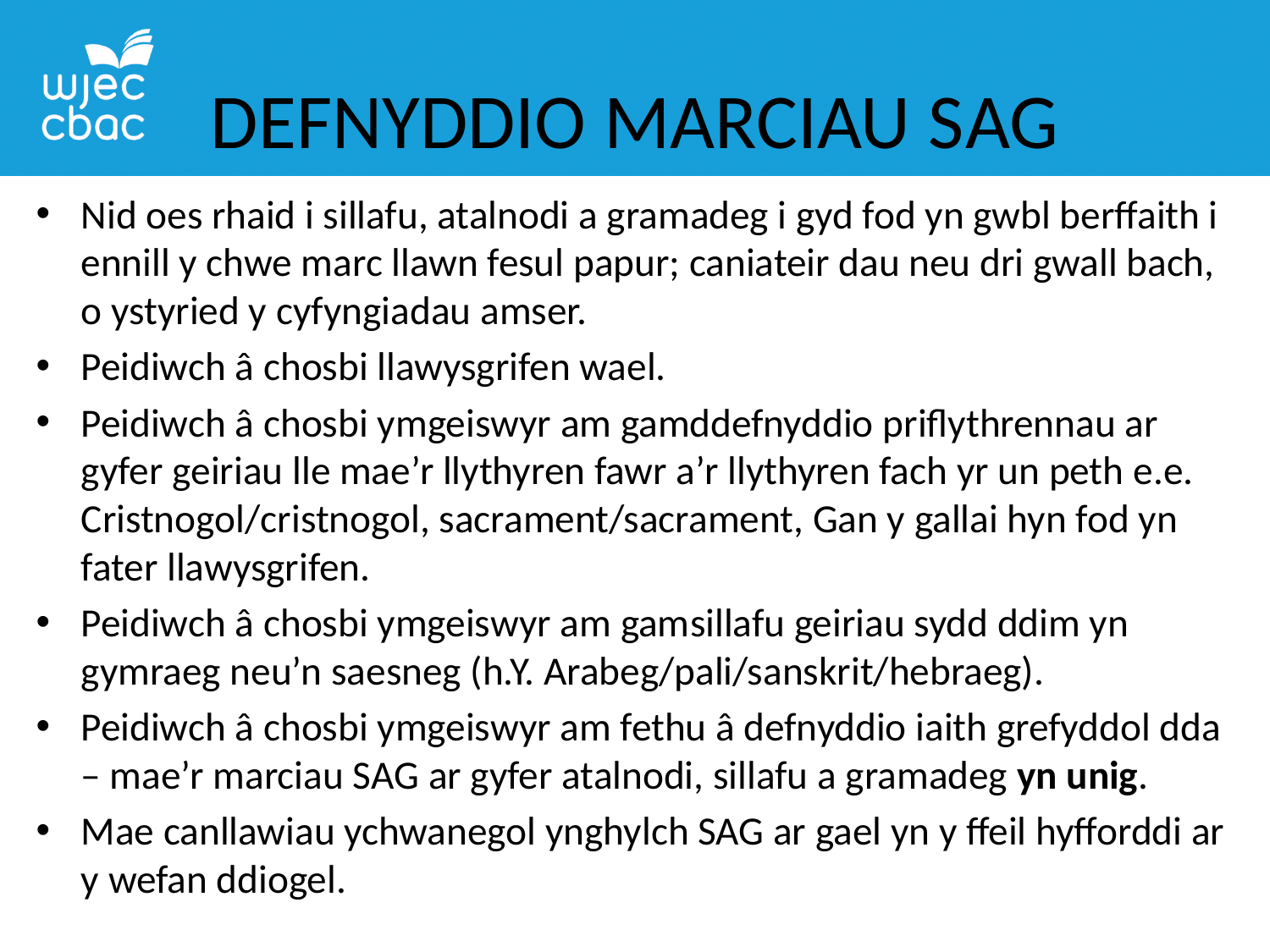

# DEFNYDDIO MARCIAU SAG
Nid oes rhaid i sillafu, atalnodi a gramadeg i gyd fod yn gwbl berffaith i ennill y chwe marc llawn fesul papur; caniateir dau neu dri gwall bach, o ystyried y cyfyngiadau amser.
Peidiwch â chosbi llawysgrifen wael.
Peidiwch â chosbi ymgeiswyr am gamddefnyddio priflythrennau ar gyfer geiriau lle mae’r llythyren fawr a’r llythyren fach yr un peth e.e. Cristnogol/cristnogol, sacrament/sacrament, Gan y gallai hyn fod yn fater llawysgrifen.
Peidiwch â chosbi ymgeiswyr am gamsillafu geiriau sydd ddim yn gymraeg neu’n saesneg (h.Y. Arabeg/pali/sanskrit/hebraeg).
Peidiwch â chosbi ymgeiswyr am fethu â defnyddio iaith grefyddol dda – mae’r marciau SAG ar gyfer atalnodi, sillafu a gramadeg yn unig.
Mae canllawiau ychwanegol ynghylch SAG ar gael yn y ffeil hyfforddi ar y wefan ddiogel.